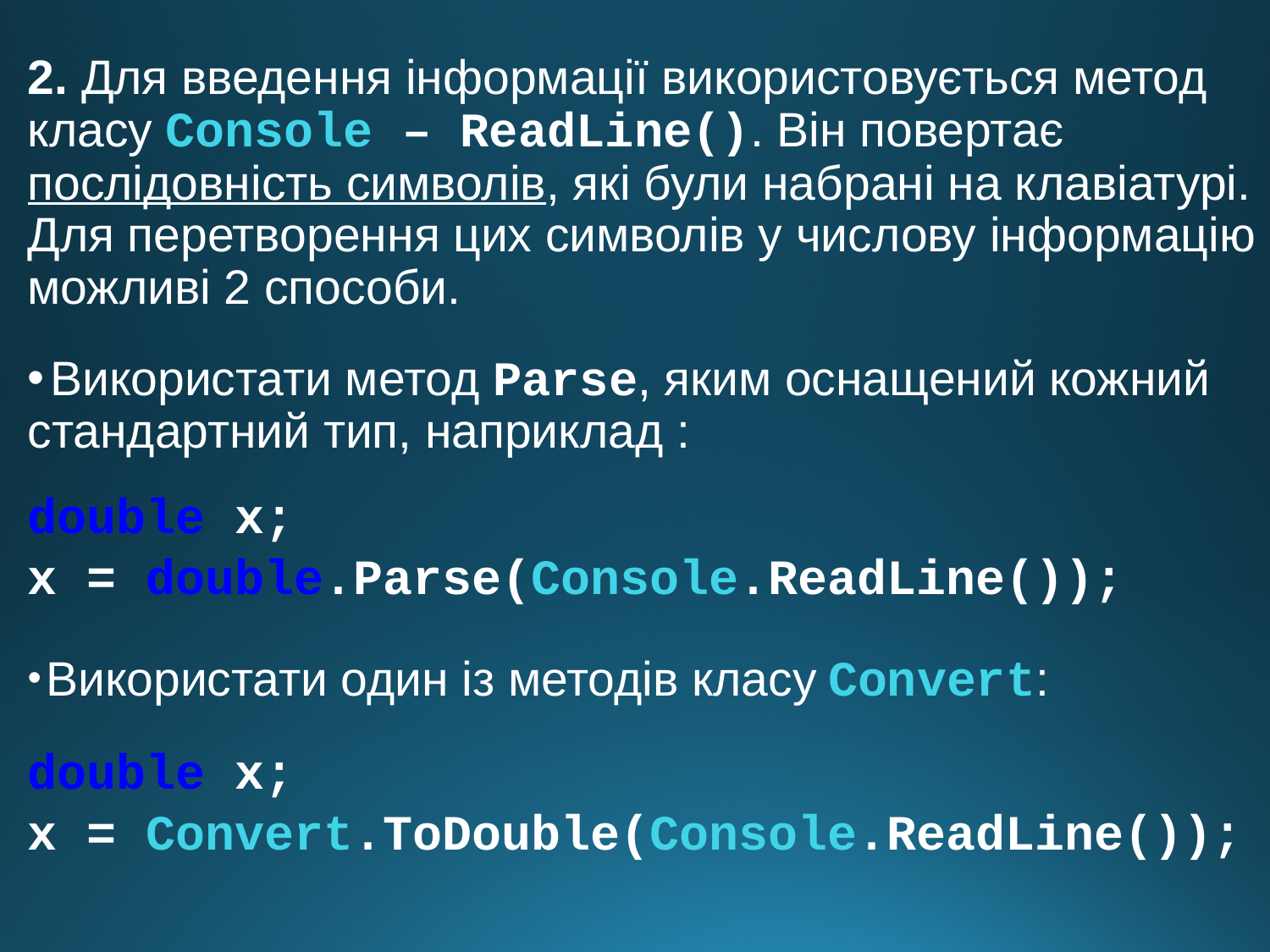

2. Для введення інформації використовується метод класу Console – ReadLine(). Він повертає послідовність символів, які були набрані на клавіатурі. Для перетворення цих символів у числову інформацію можливі 2 способи.

 Використати метод Parse, яким оснащений кожний стандартний тип, наприклад :

double x;
x = double.Parse(Console.ReadLine());

 Використати один із методів класу Convert:

double x;
x = Convert.ToDouble(Console.ReadLine());